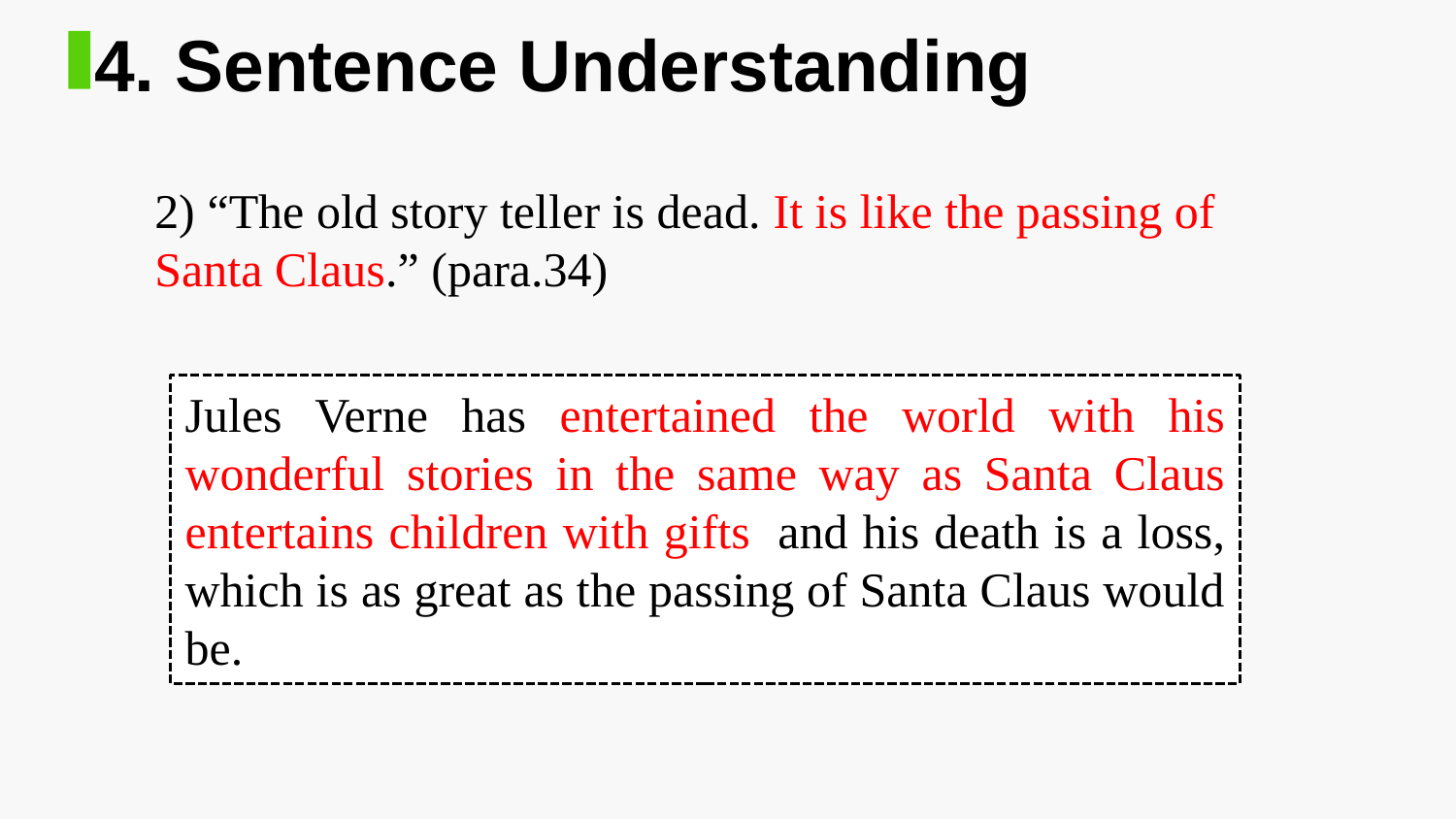

4. Sentence Understanding

2) “The old story teller is dead. It is like the passing of Santa Claus.” (para.34)
Jules Verne has entertained the world with his wonderful stories in the same way as Santa Claus entertains children with gifts, and his death is a loss, which is as great as the passing of Santa Claus would be.